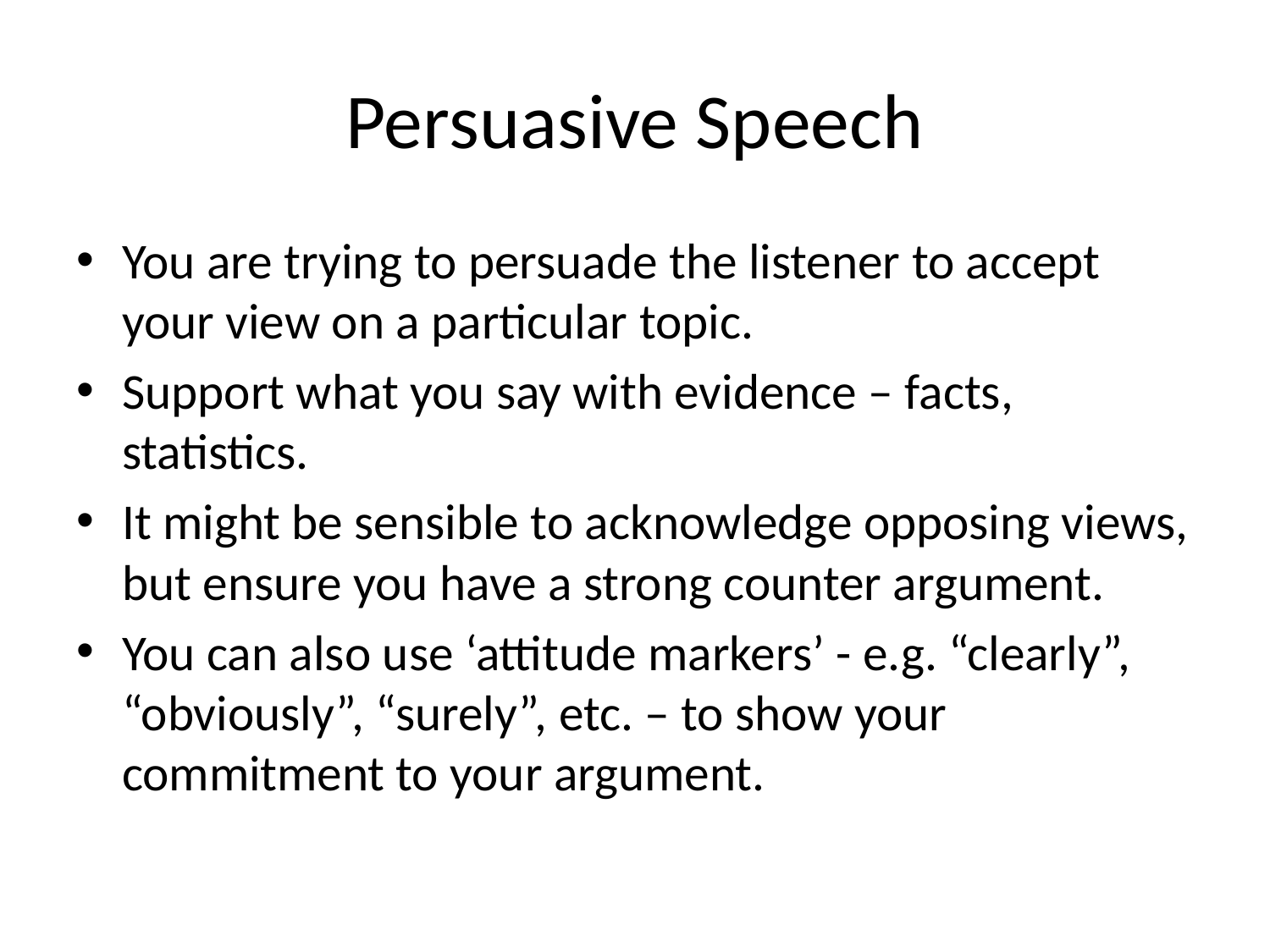

# Persuasive Speech
You are trying to persuade the listener to accept your view on a particular topic.
Support what you say with evidence – facts, statistics.
It might be sensible to acknowledge opposing views, but ensure you have a strong counter argument.
You can also use ‘attitude markers’ - e.g. “clearly”, “obviously”, “surely”, etc. – to show your commitment to your argument.